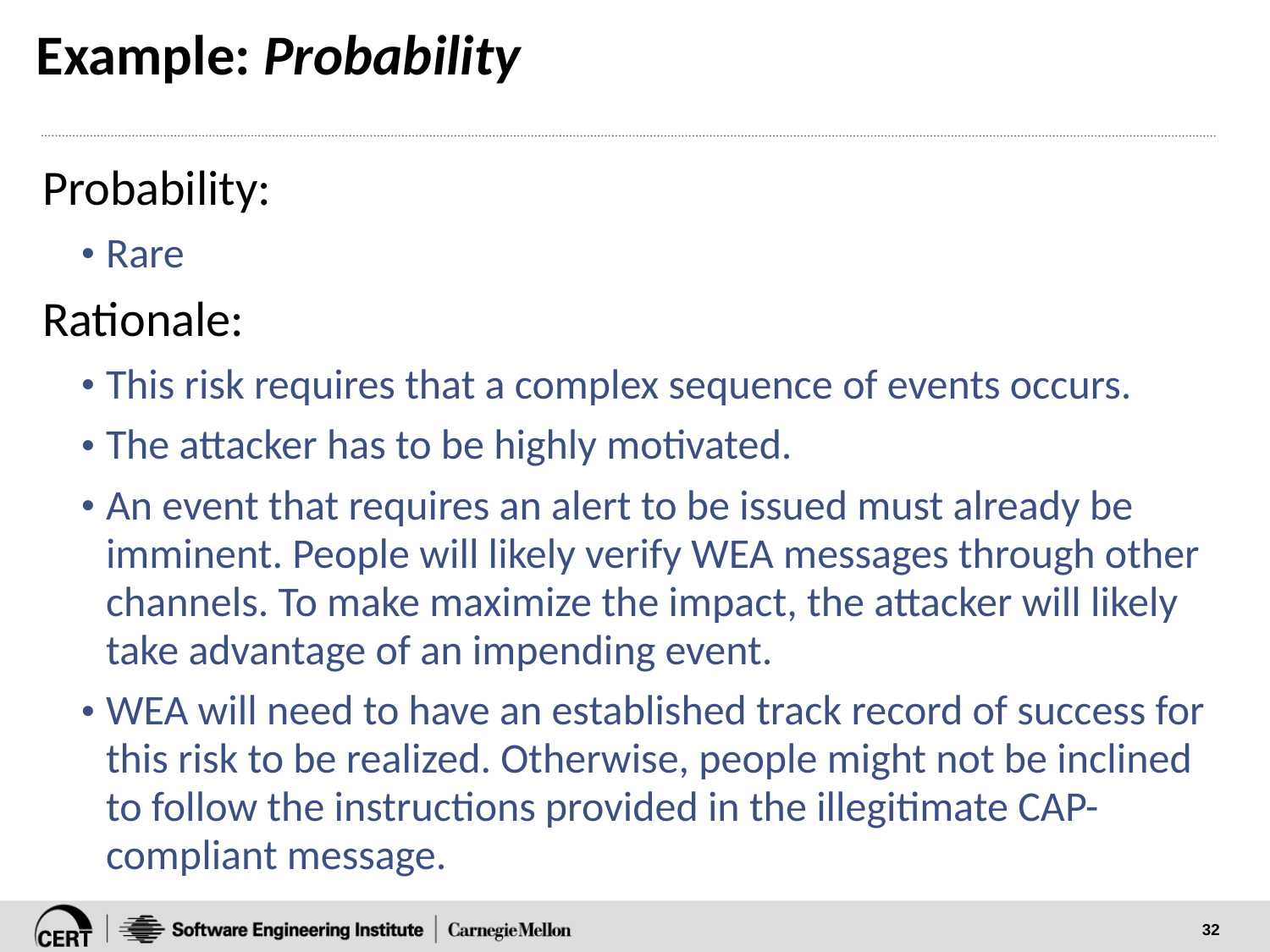

# Example: Probability
Probability:
Rare
Rationale:
This risk requires that a complex sequence of events occurs.
The attacker has to be highly motivated.
An event that requires an alert to be issued must already be imminent. People will likely verify WEA messages through other channels. To make maximize the impact, the attacker will likely take advantage of an impending event.
WEA will need to have an established track record of success for this risk to be realized. Otherwise, people might not be inclined to follow the instructions provided in the illegitimate CAP-compliant message.